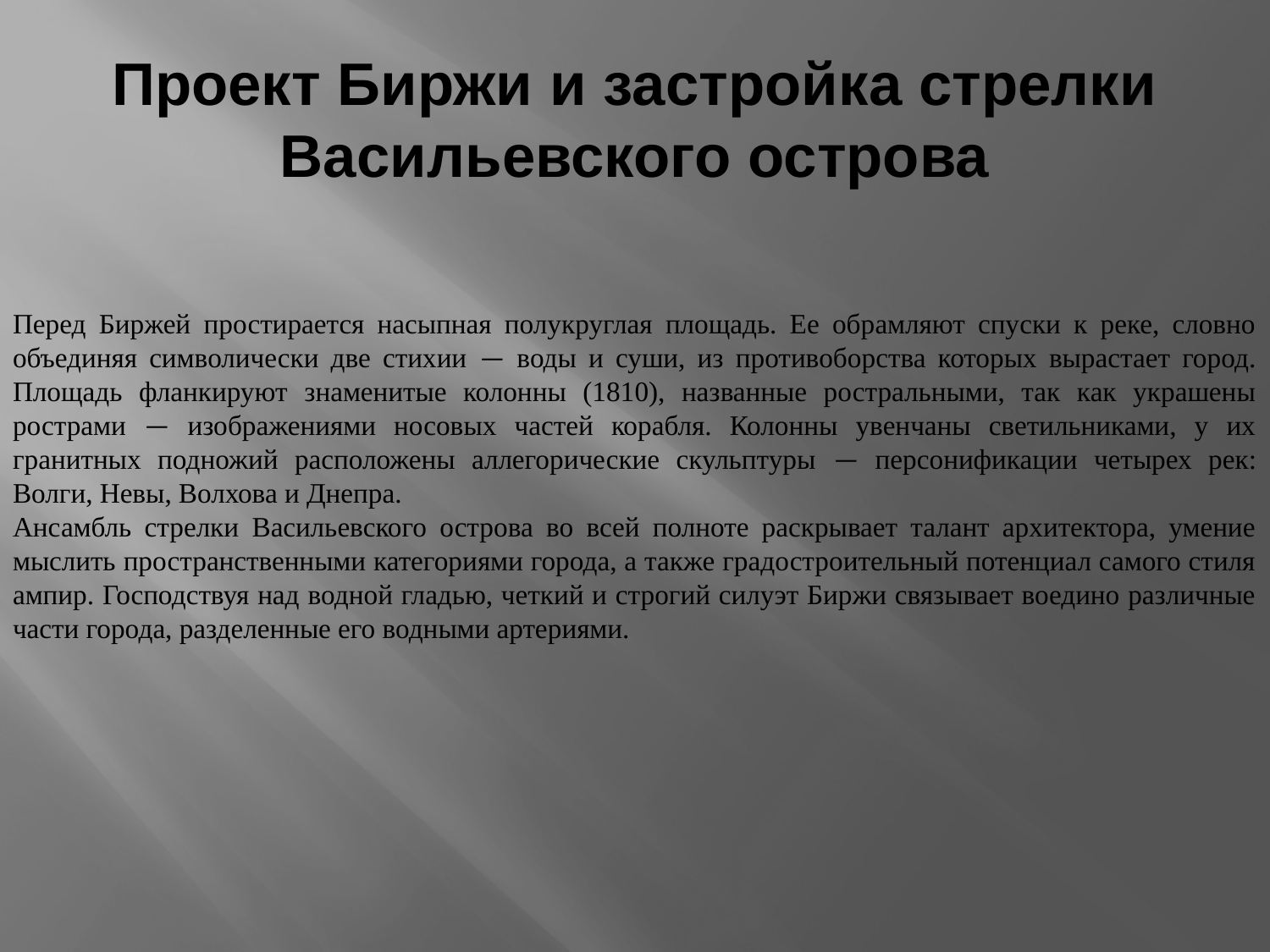

# Проект Биржи и застройка стрелки Васильевского острова
Перед Биржей простирается насыпная полукруглая площадь. Ее обрамляют спуски к реке, словно объединяя символически две стихии — воды и суши, из противоборства которых вырастает город. Площадь фланкируют знаменитые колонны (1810), названные ростральными, так как украшены рострами — изображениями носовых частей корабля. Колонны увенчаны светильниками, у их гранитных подножий расположены аллегорические скульптуры — персонификации четырех рек: Волги, Невы, Волхова и Днепра.
Ансамбль стрелки Васильевского острова во всей полноте раскрывает талант архитектора, умение мыслить пространственными категориями города, а также градостроительный потенциал самого стиля ампир. Господствуя над водной гладью, четкий и строгий силуэт Биржи связывает воедино различные части города, разделенные его водными артериями.